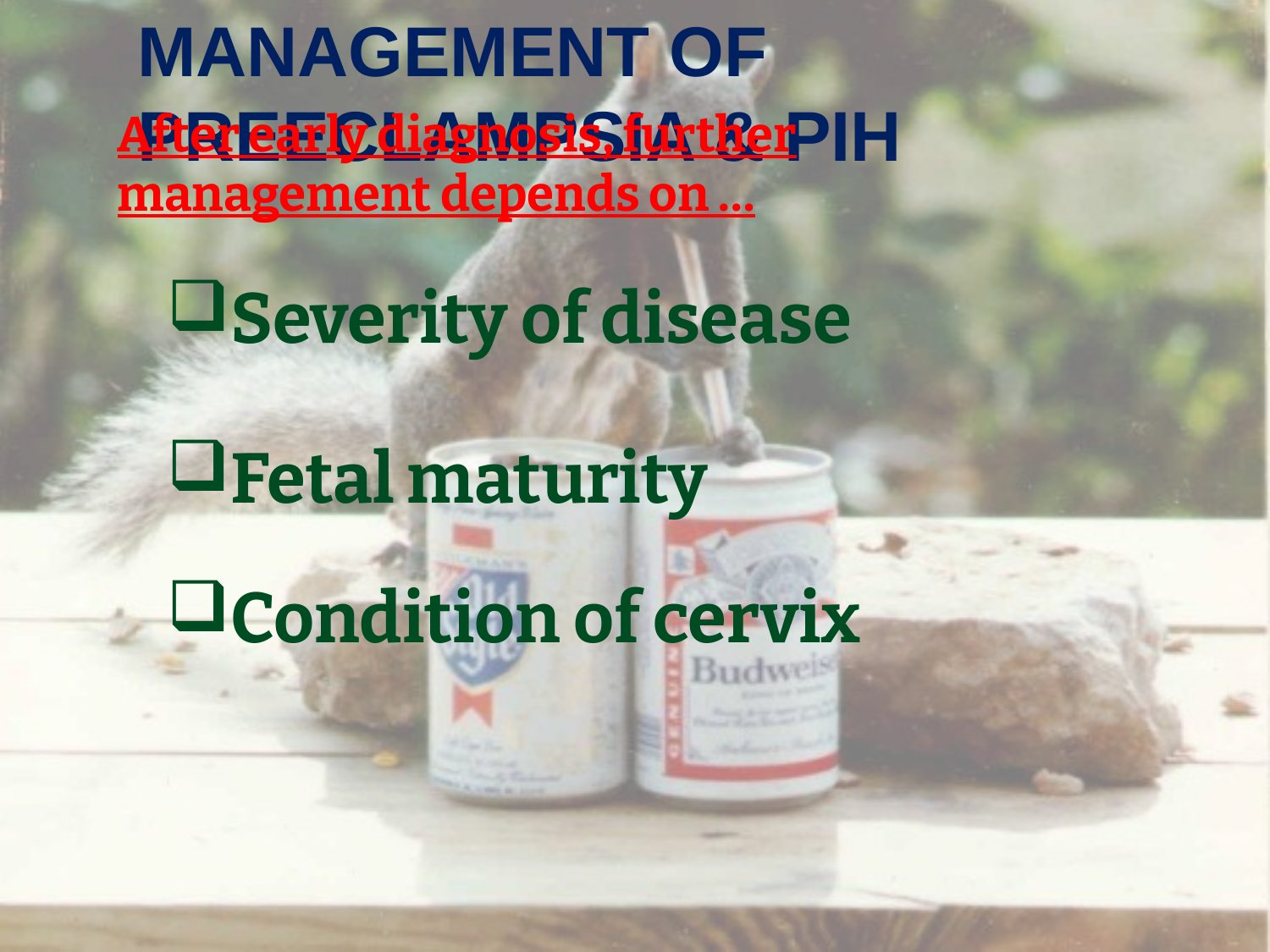

# Management of preeclampsia & PIH
After early diagnosis, further management depends on …
Severity of disease

Fetal maturity

Condition of cervix